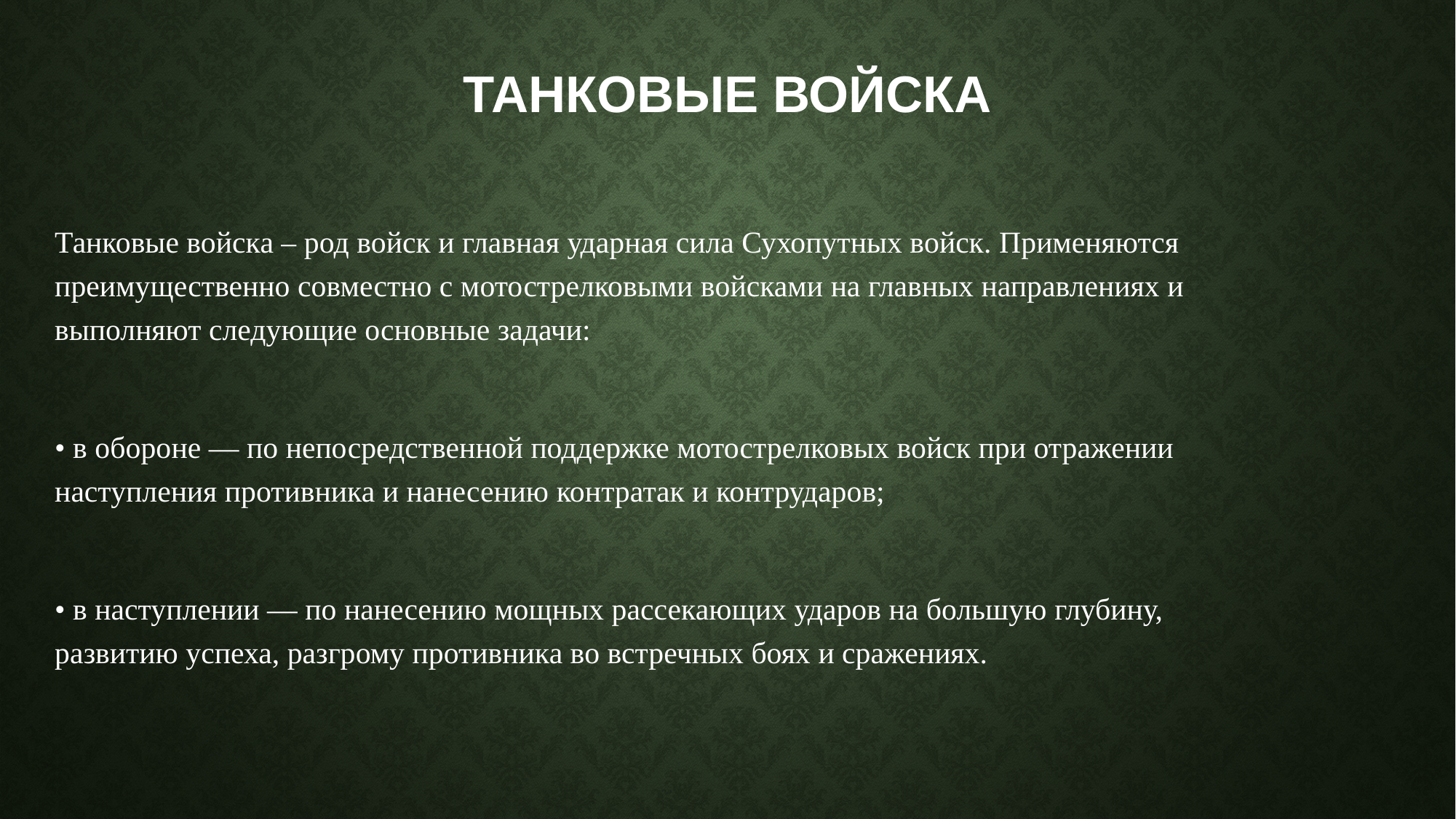

# Танковые войска
Танковые войска – род войск и главная ударная сила Сухопутных войск. Применяются преимущественно совместно с мотострелковыми войсками на главных направлениях и выполняют следующие основные задачи:

• в обороне — по непосредственной поддержке мотострелковых войск при отражении наступления противника и нанесению контратак и контрударов;

• в наступлении — по нанесению мощных рассекающих ударов на большую глубину, развитию успеха, разгрому противника во встречных боях и сражениях.